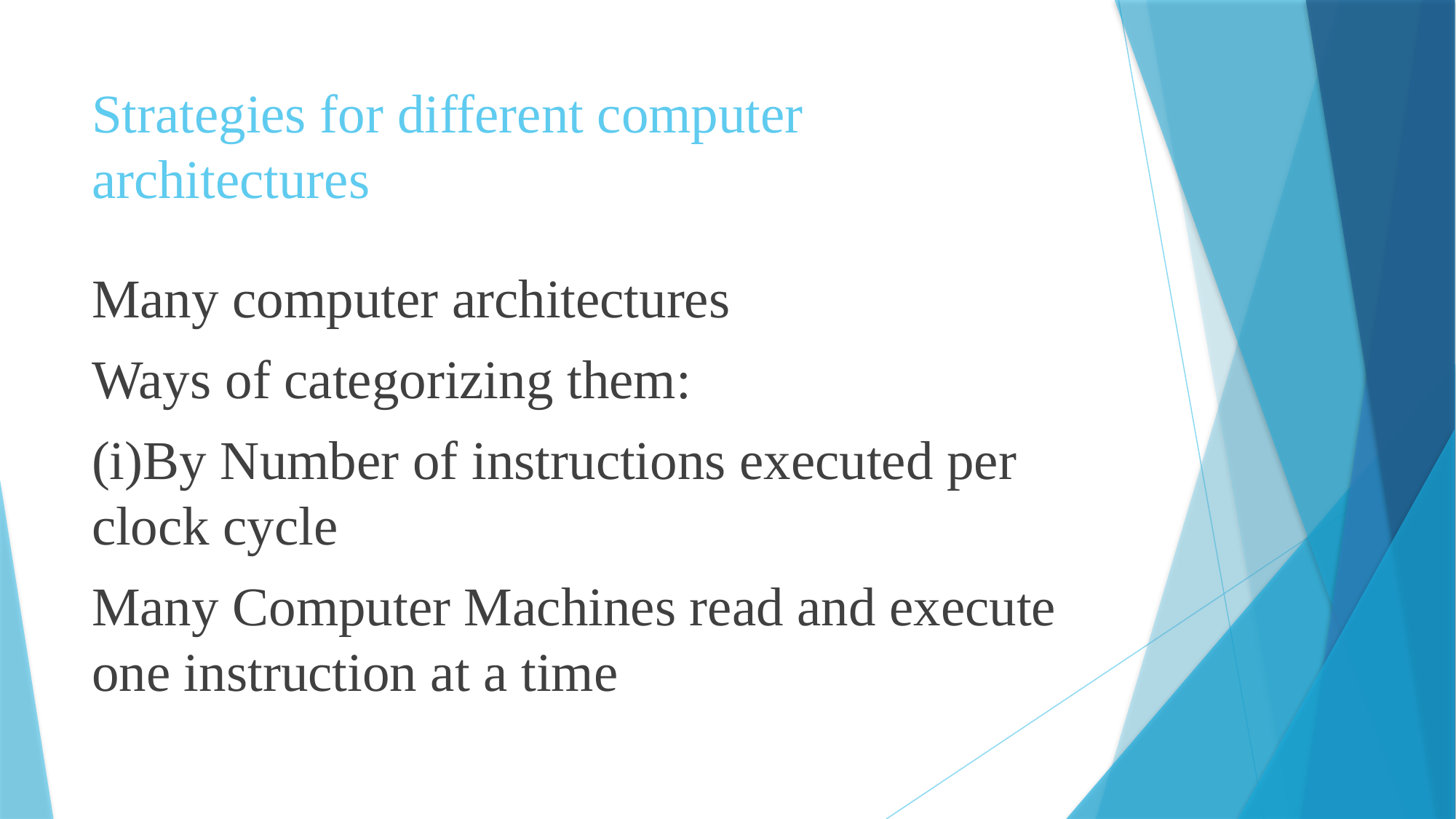

# Strategies for different computer architectures
Many computer architectures
Ways of categorizing them:
(i)By Number of instructions executed per clock cycle
Many Computer Machines read and execute one instruction at a time